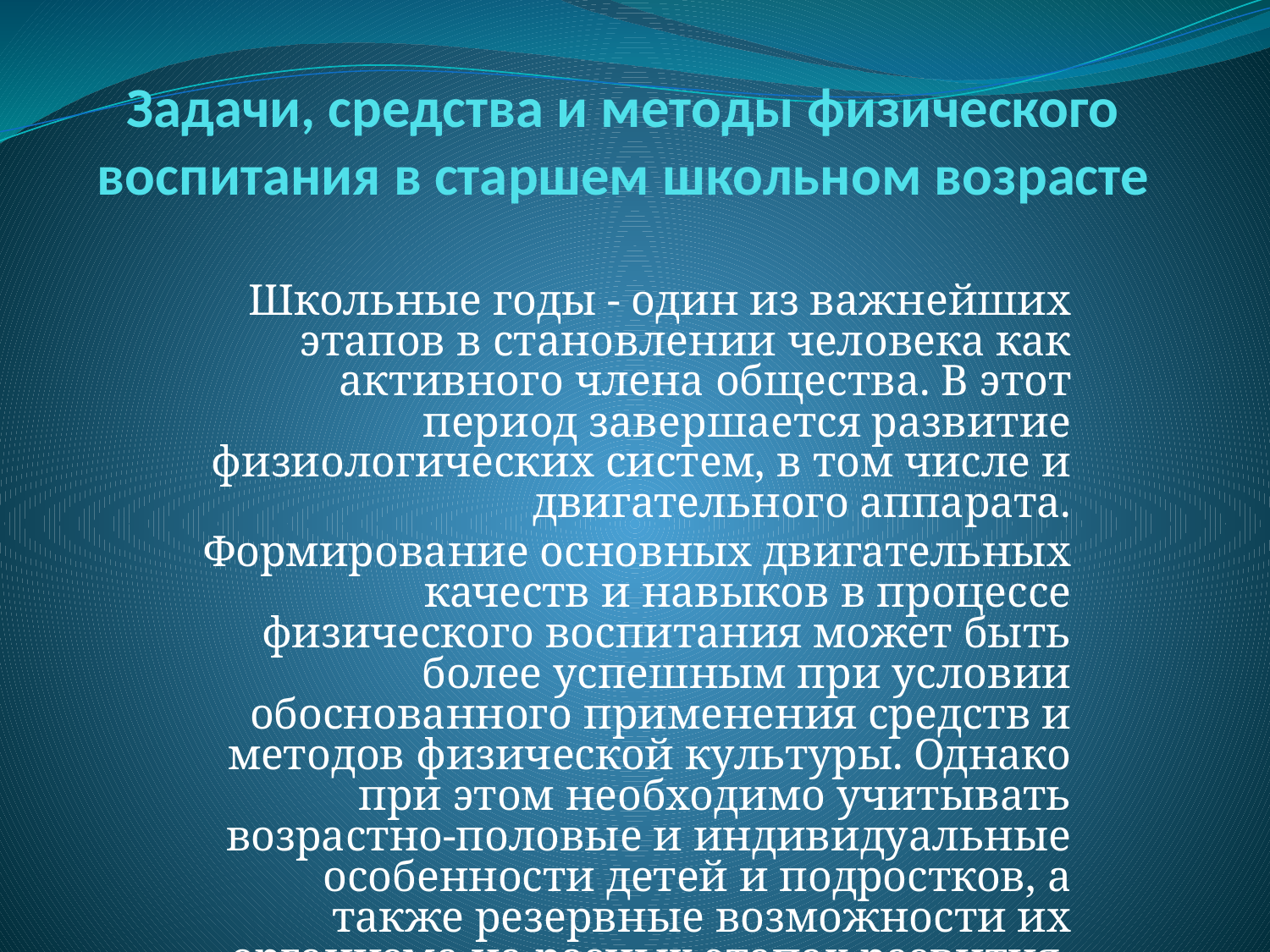

# Задачи, средства и методы физического воспитания в старшем школьном возрасте
Школьные годы - один из важнейших этапов в становлении человека как активного члена общества. В этот период завершается развитие физиологических систем, в том числе и двигательного аппарата.
Формирование основных двигательных качеств и навыков в процессе физического воспитания может быть более успешным при условии обоснованного применения средств и методов физической культуры. Однако при этом необходимо учитывать возрастно-половые и индивидуальные особенности детей и подростков, а также резервные возможности их организма на разных этапах развития.